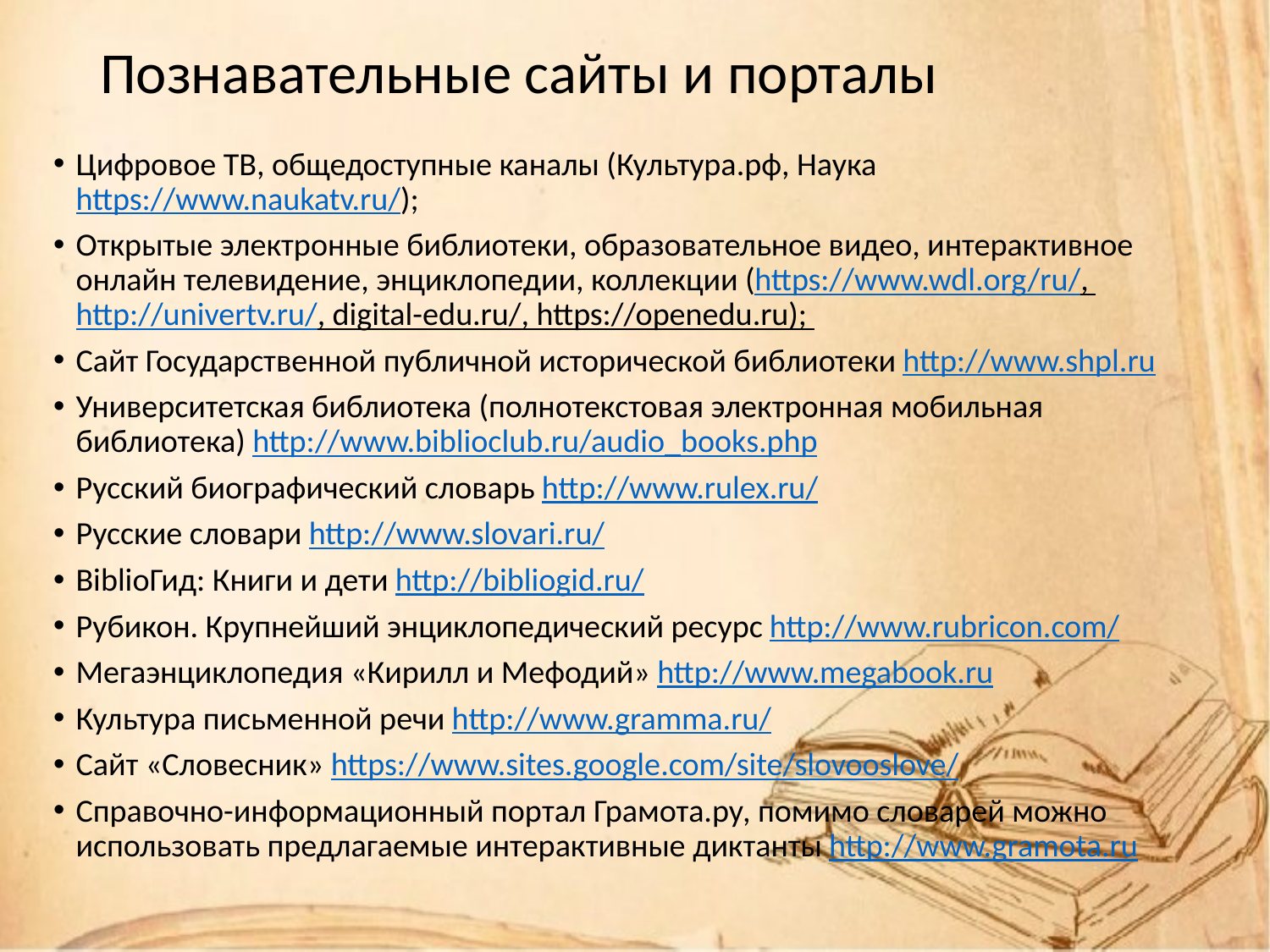

# Познавательные сайты и порталы
Цифровое ТВ, общедоступные каналы (Культура.рф, Наука https://www.naukatv.ru/);
Открытые электронные библиотеки, образовательное видео, интерактивное онлайн телевидение, энциклопедии, коллекции (https://www.wdl.org/ru/, http://univertv.ru/, digital-edu.ru/, https://openedu.ru);
Сайт Государственной публичной исторической библиотеки http://www.shpl.ru
Университетская библиотека (полнотекстовая электронная мобильная библиотека) http://www.biblioclub.ru/audio_books.php
Русский биографический словарь http://www.rulex.ru/
Русские словари http://www.slovari.ru/
BiblioГид: Книги и дети http://bibliogid.ru/
Рубикон. Крупнейший энциклопедический ресурс http://www.rubricon.com/
Мегаэнциклопедия «Кирилл и Мефодий» http://www.megabook.ru
Культура письменной речи http://www.gramma.ru/
Сайт «Словесник» https://www.sites.google.com/site/slovooslove/
Cправочно-информационный портал Грамота.ру, помимо словарей можно использовать предлагаемые интерактивные диктанты http://www.gramota.ru